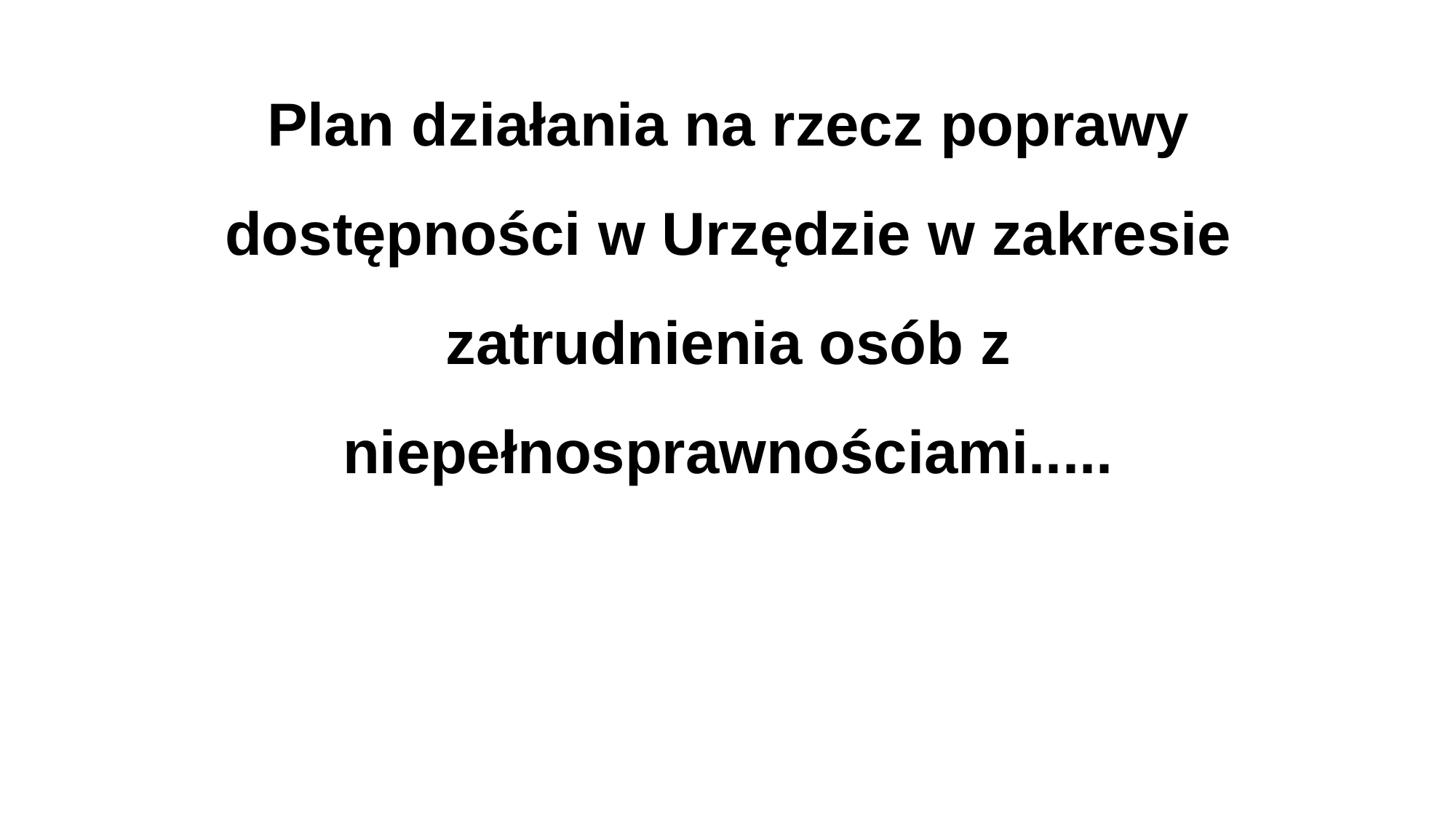

# Plan działania na rzecz poprawy dostępności w Urzędzie w zakresie zatrudnienia osób z niepełnosprawnościami.....